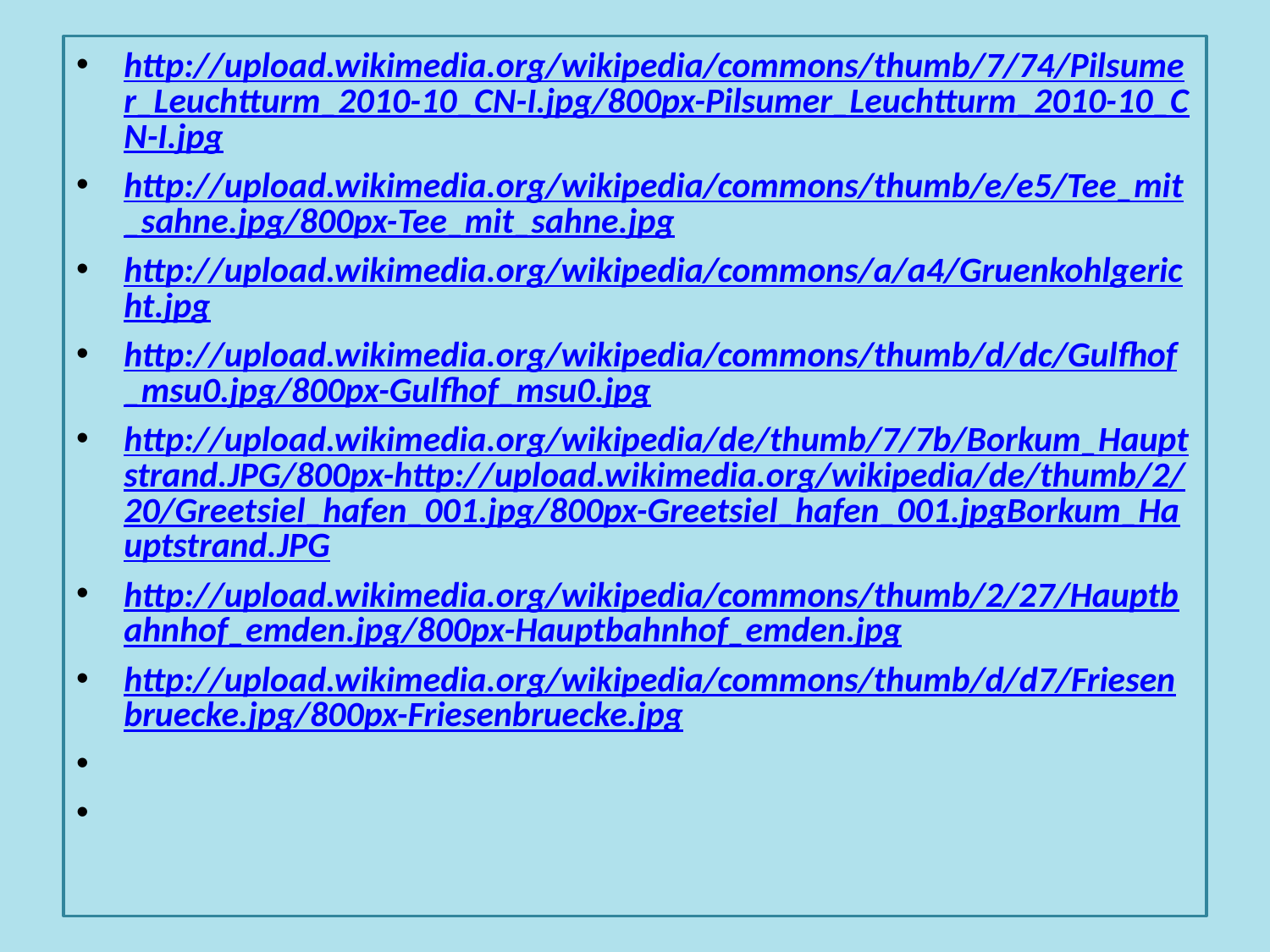

http://upload.wikimedia.org/wikipedia/commons/thumb/7/74/Pilsumer_Leuchtturm_2010-10_CN-I.jpg/800px-Pilsumer_Leuchtturm_2010-10_CN-I.jpg
http://upload.wikimedia.org/wikipedia/commons/thumb/e/e5/Tee_mit_sahne.jpg/800px-Tee_mit_sahne.jpg
http://upload.wikimedia.org/wikipedia/commons/a/a4/Gruenkohlgericht.jpg
http://upload.wikimedia.org/wikipedia/commons/thumb/d/dc/Gulfhof_msu0.jpg/800px-Gulfhof_msu0.jpg
http://upload.wikimedia.org/wikipedia/de/thumb/7/7b/Borkum_Hauptstrand.JPG/800px-http://upload.wikimedia.org/wikipedia/de/thumb/2/20/Greetsiel_hafen_001.jpg/800px-Greetsiel_hafen_001.jpgBorkum_Hauptstrand.JPG
http://upload.wikimedia.org/wikipedia/commons/thumb/2/27/Hauptbahnhof_emden.jpg/800px-Hauptbahnhof_emden.jpg
http://upload.wikimedia.org/wikipedia/commons/thumb/d/d7/Friesenbruecke.jpg/800px-Friesenbruecke.jpg